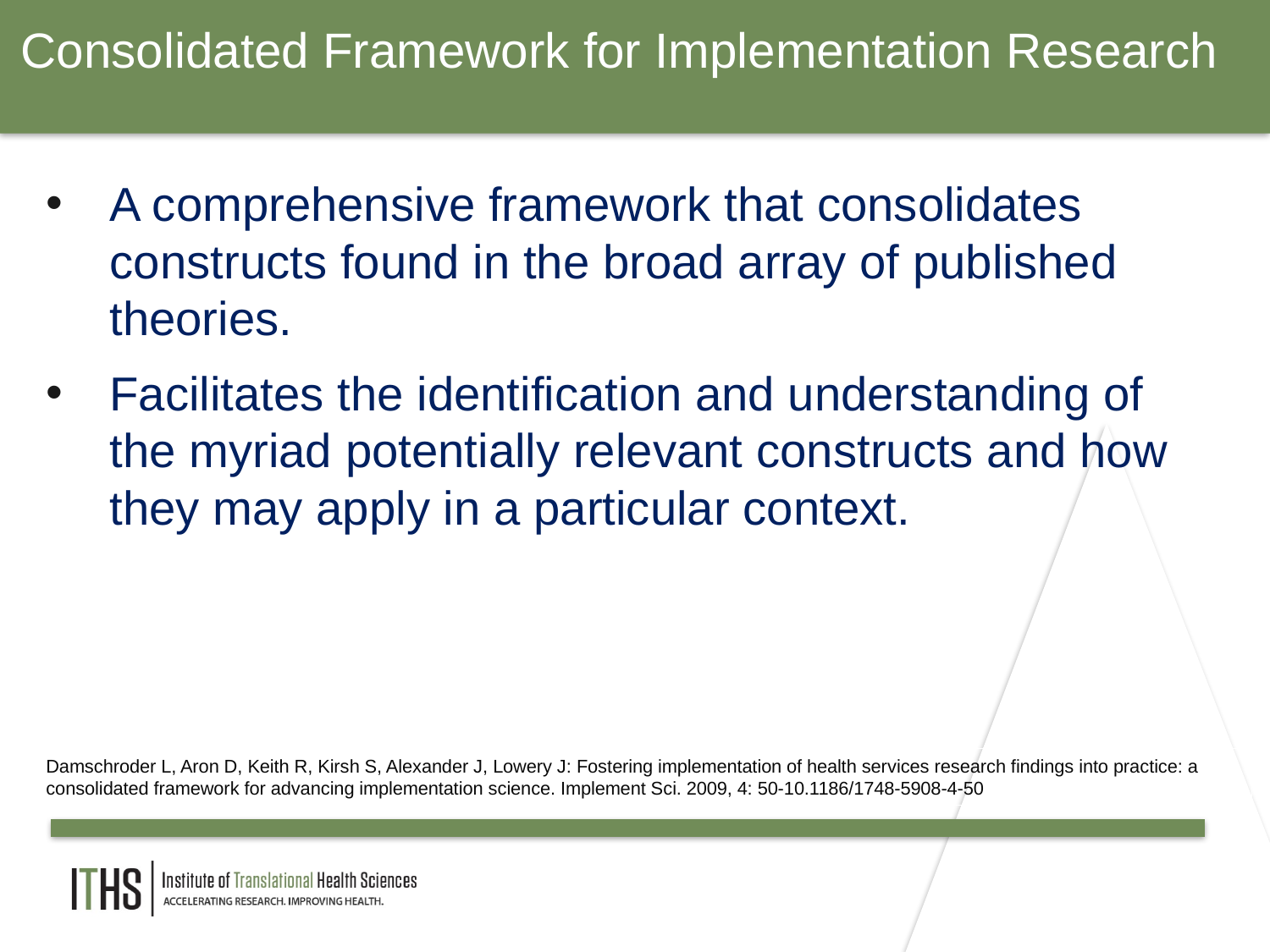

Consolidated Framework for Implementation Research
A comprehensive framework that consolidates constructs found in the broad array of published theories.
Facilitates the identification and understanding of the myriad potentially relevant constructs and how they may apply in a particular context.

Damschroder L, Aron D, Keith R, Kirsh S, Alexander J, Lowery J: Fostering implementation of health services research findings into practice: a consolidated framework for advancing implementation science. Implement Sci. 2009, 4: 50-10.1186/1748-5908-4-50